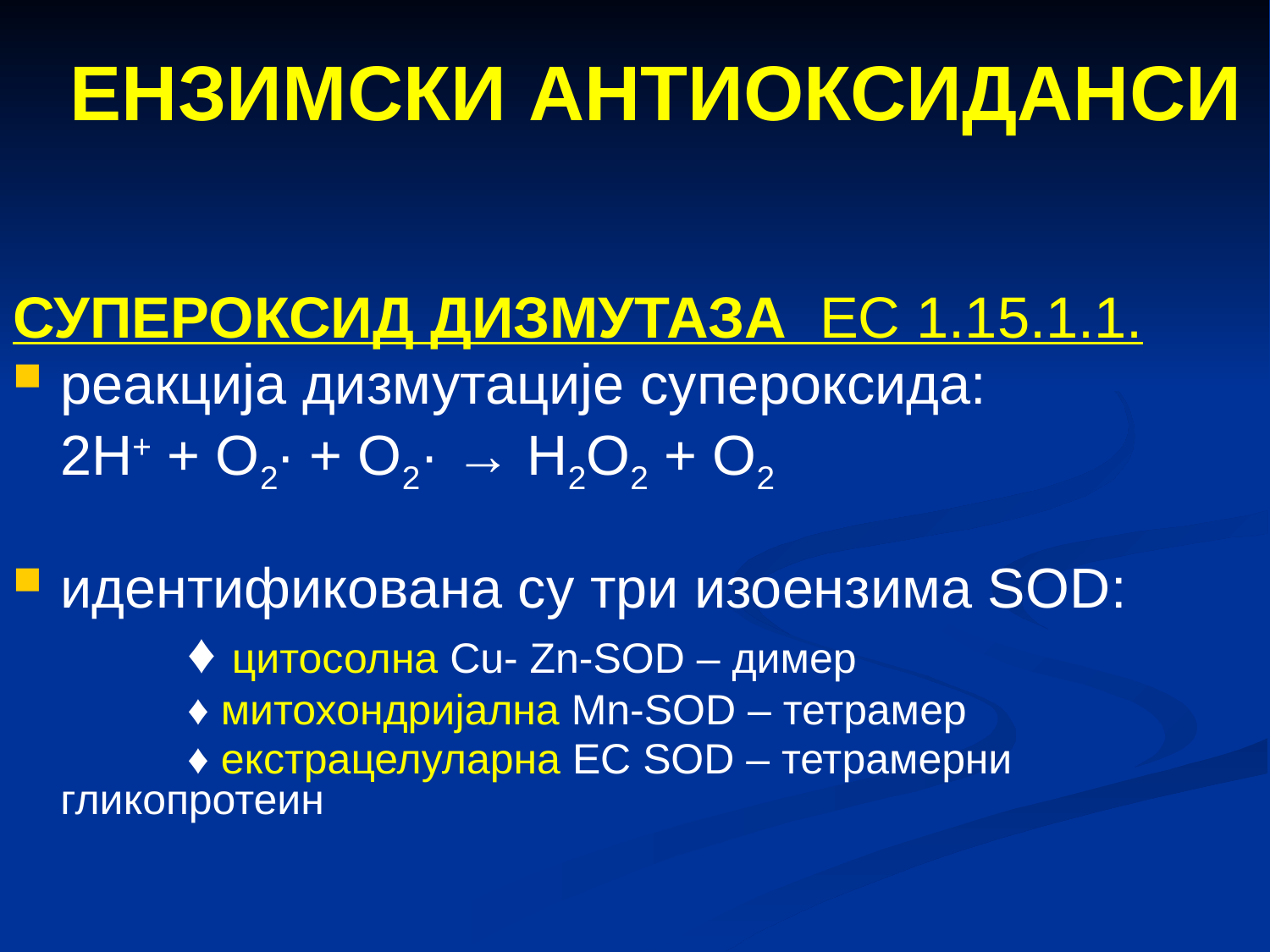

ЕНЗИМСКИ АНТИОКСИДАНСИ

СУПЕРОКСИД ДИЗМУТАЗА  ЕС 1.15.1.1.
реакција дизмутације супероксида:
	2H+ + O2· + O2· → H2О2 + О2

идентификована су три изоензима SOD:
		♦ цитосолна Cu- Zn-SOD – димер
		♦ митохондријална Mn-SOD – тетрамер
		♦ екстрацелуларна EC SOD – тетрамерни гликопротеин